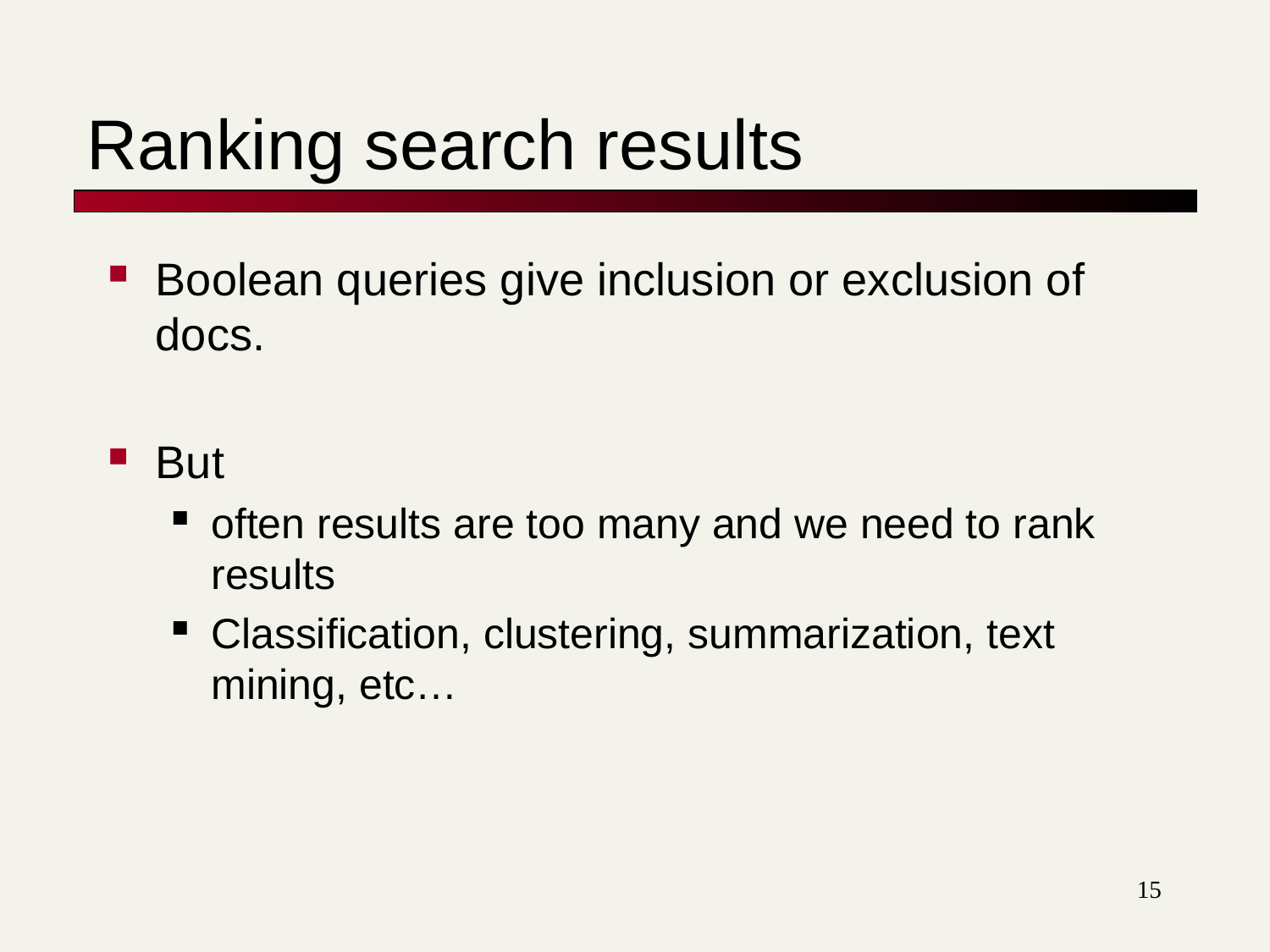

# Ranking search results
Boolean queries give inclusion or exclusion of docs.

But
often results are too many and we need to rank results
Classification, clustering, summarization, text mining, etc…
15